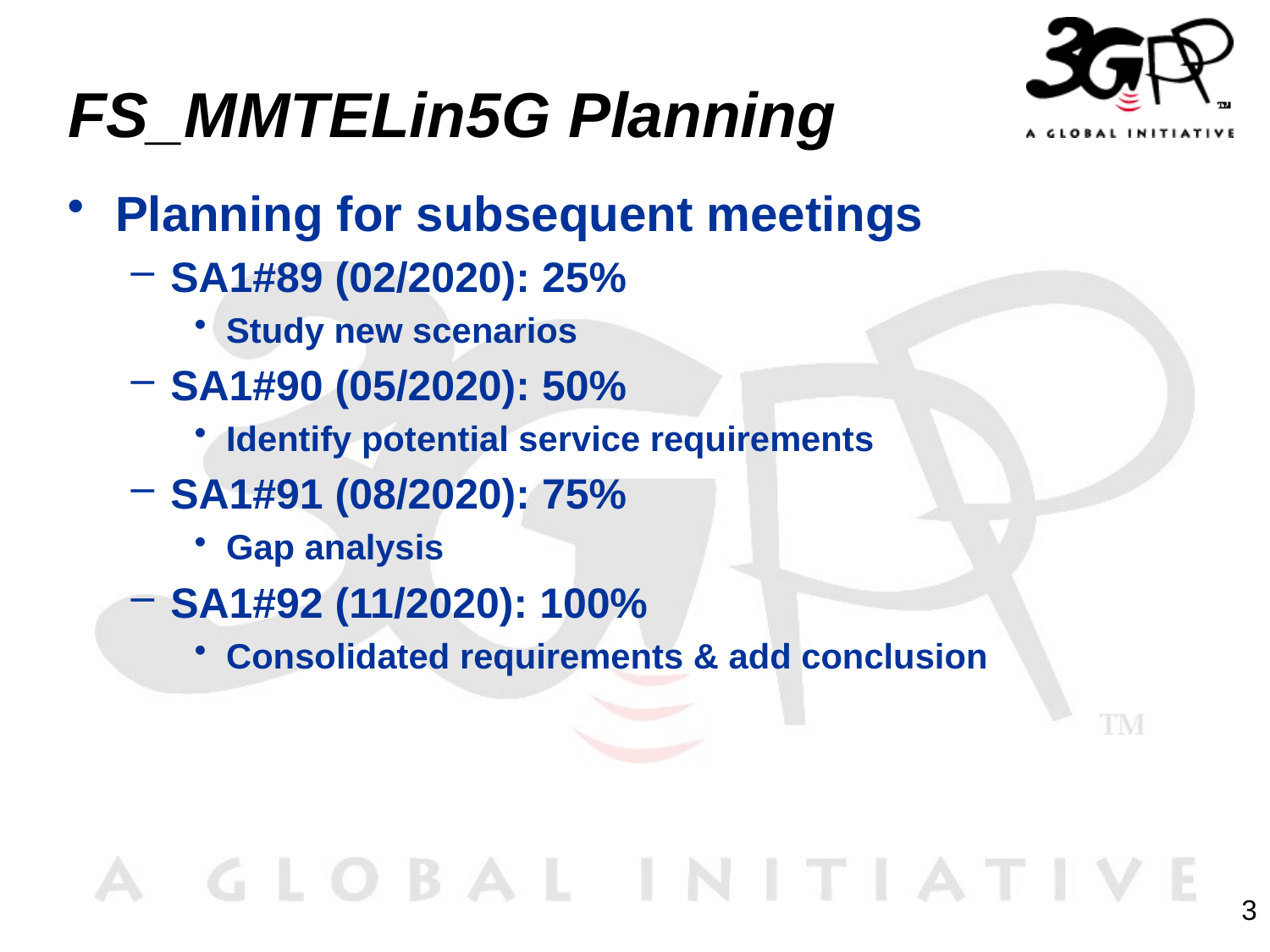

# FS_MMTELin5G Planning
Planning for subsequent meetings
SA1#89 (02/2020): 25%
Study new scenarios
SA1#90 (05/2020): 50%
Identify potential service requirements
SA1#91 (08/2020): 75%
Gap analysis
SA1#92 (11/2020): 100%
Consolidated requirements & add conclusion
3